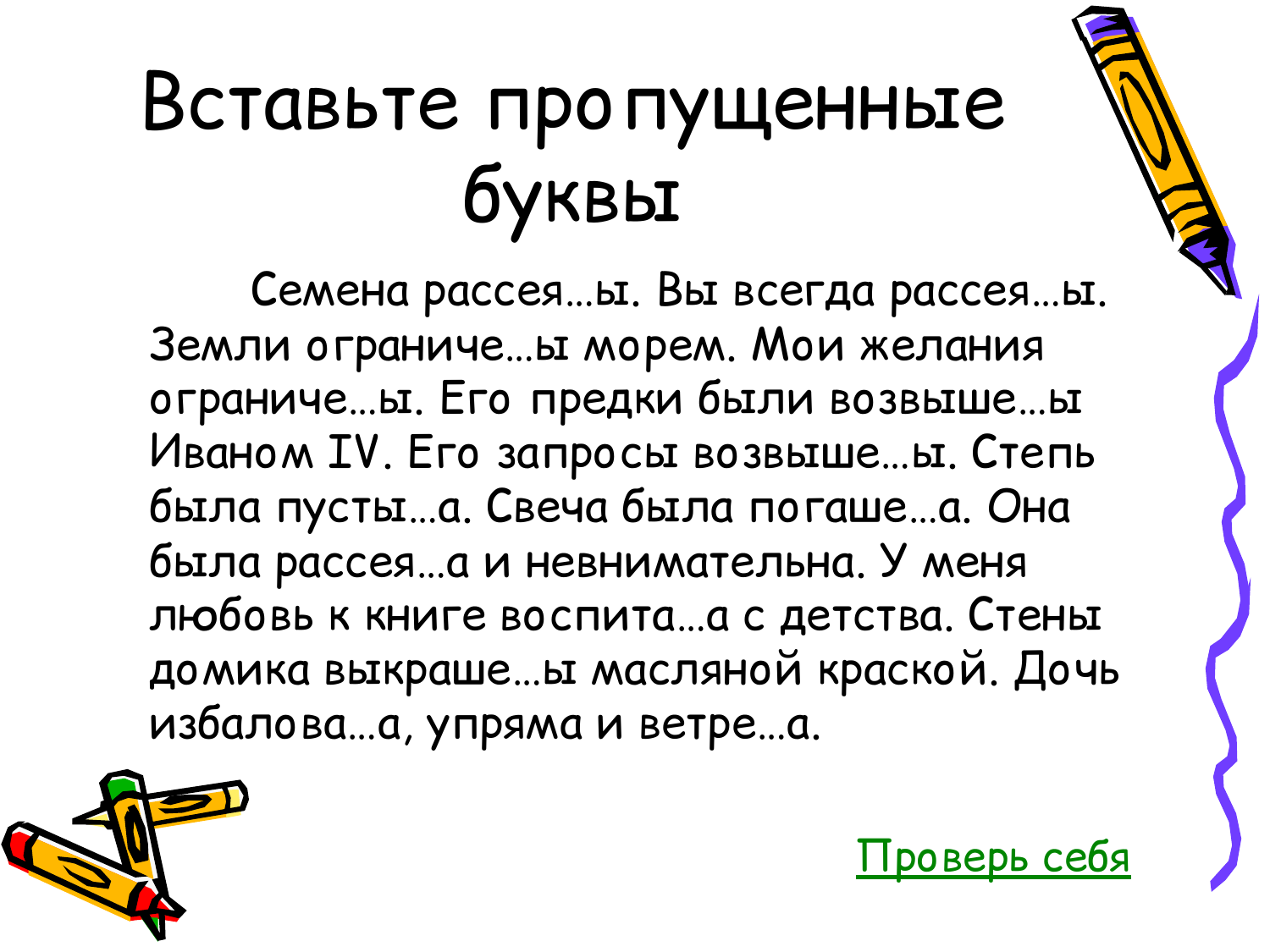

# Вставьте пропущенные буквы
		Семена рассея…ы. Вы всегда рассея…ы. Земли ограниче…ы морем. Мои желания ограниче…ы. Его предки были возвыше…ы Иваном IV. Его запросы возвыше…ы. Степь была пусты…а. Свеча была погаше…а. Она была рассея…а и невнимательна. У меня любовь к книге воспита…а с детства. Стены домика выкраше…ы масляной краской. Дочь избалова…а, упряма и ветре…а.
Проверь себя